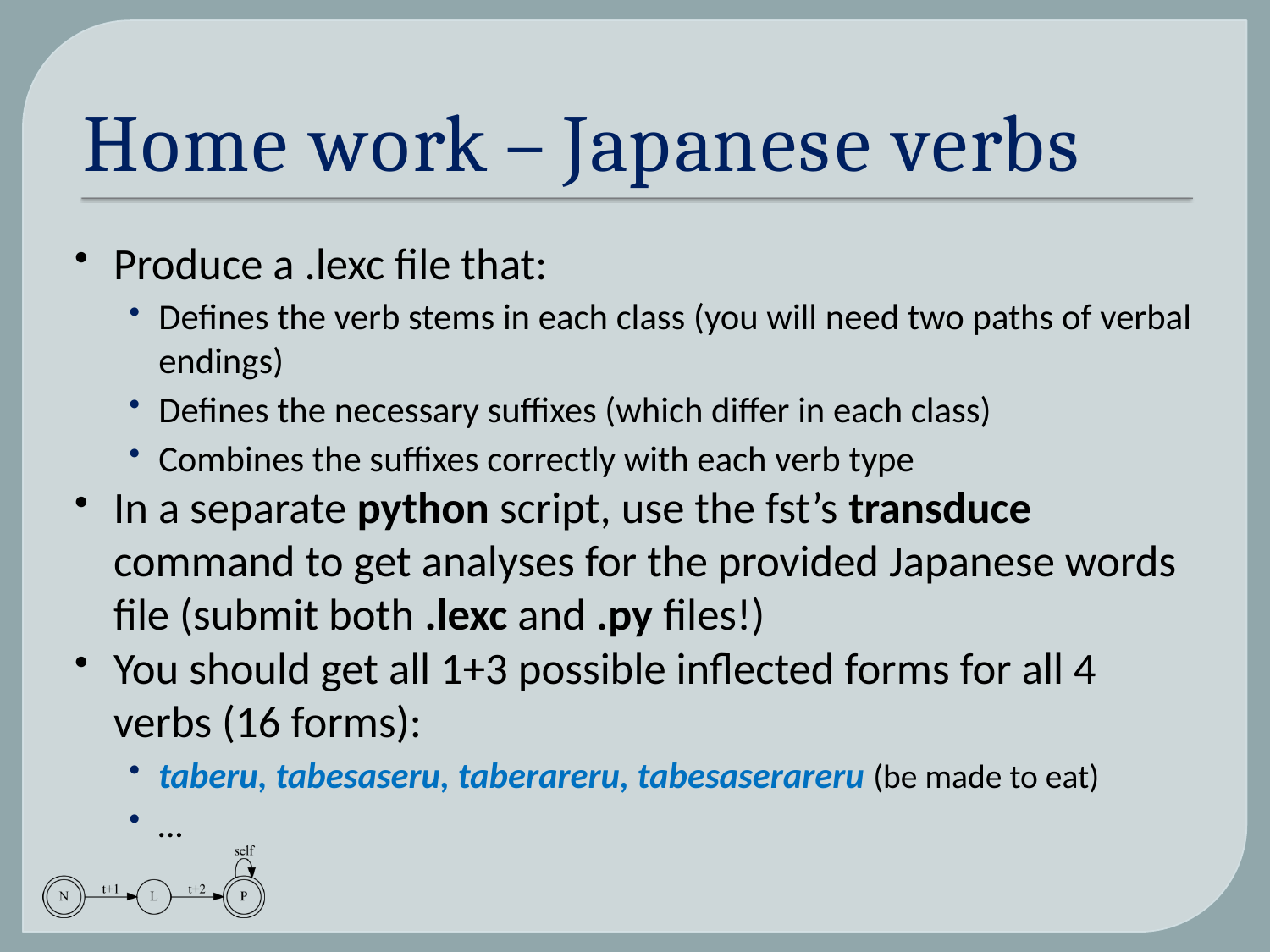

# Home work – Japanese verbs
Produce a .lexc file that:
Defines the verb stems in each class (you will need two paths of verbal endings)
Defines the necessary suffixes (which differ in each class)
Combines the suffixes correctly with each verb type
In a separate python script, use the fst’s transduce command to get analyses for the provided Japanese words file (submit both .lexc and .py files!)
You should get all 1+3 possible inflected forms for all 4 verbs (16 forms):
taberu, tabesaseru, taberareru, tabesaserareru (be made to eat)
…